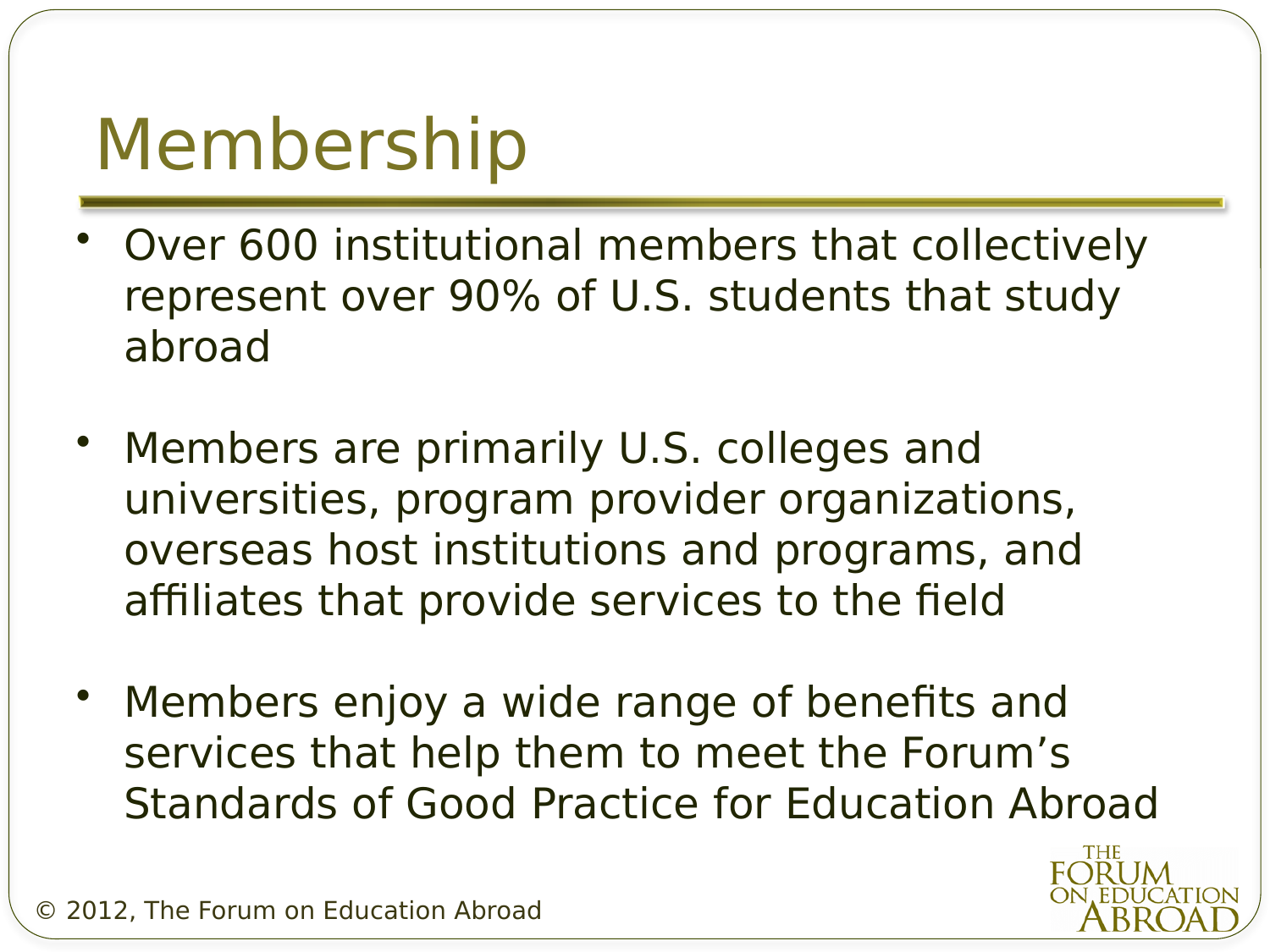

# Membership
Over 600 institutional members that collectively represent over 90% of U.S. students that study abroad

Members are primarily U.S. colleges and universities, program provider organizations, overseas host institutions and programs, and affiliates that provide services to the field

Members enjoy a wide range of benefits and services that help them to meet the Forum’s Standards of Good Practice for Education Abroad